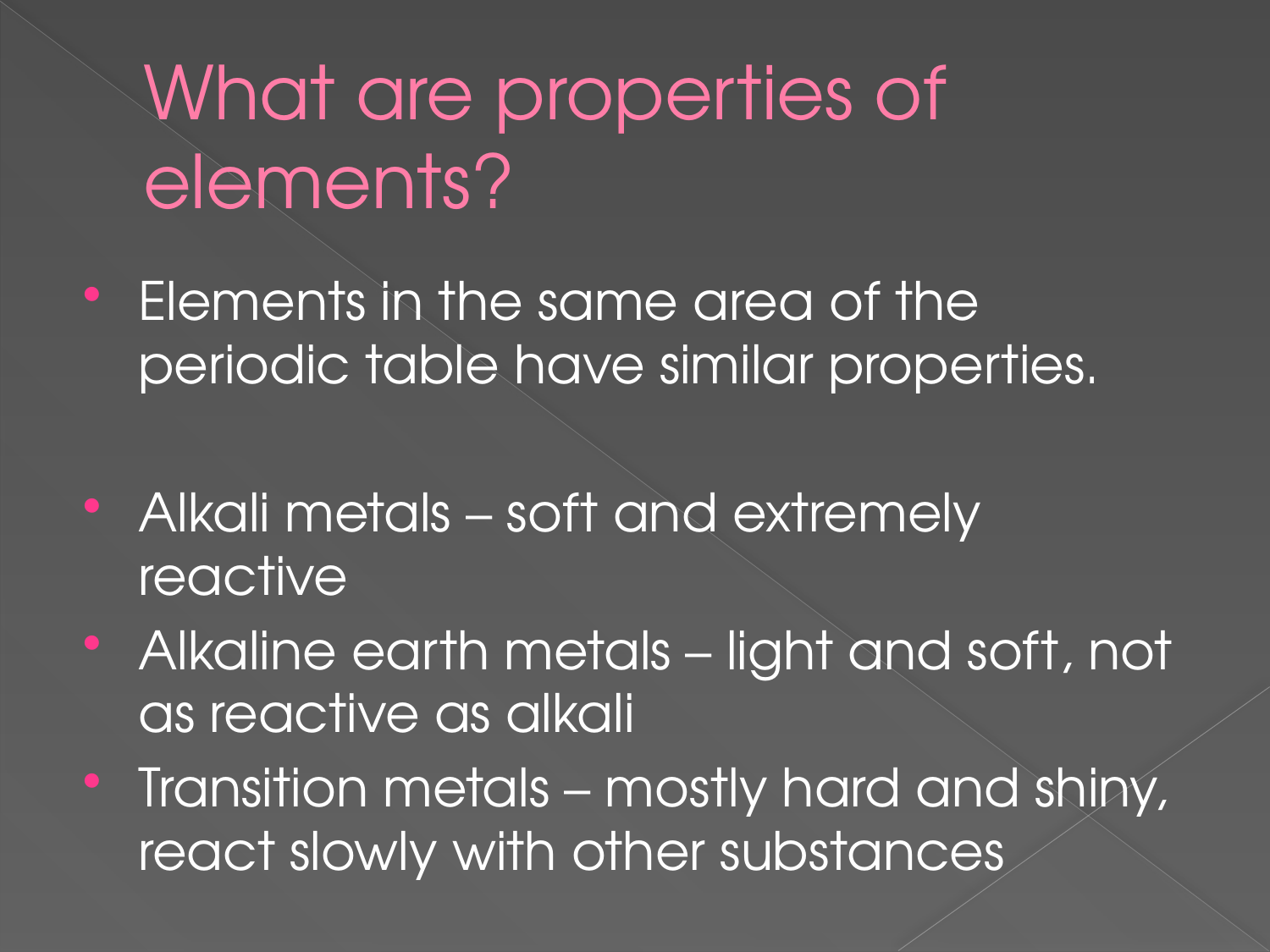

# What are properties of elements?
Elements in the same area of the periodic table have similar properties.

Alkali metals – soft and extremely reactive
Alkaline earth metals – light and soft, not as reactive as alkali
Transition metals – mostly hard and shiny, react slowly with other substances